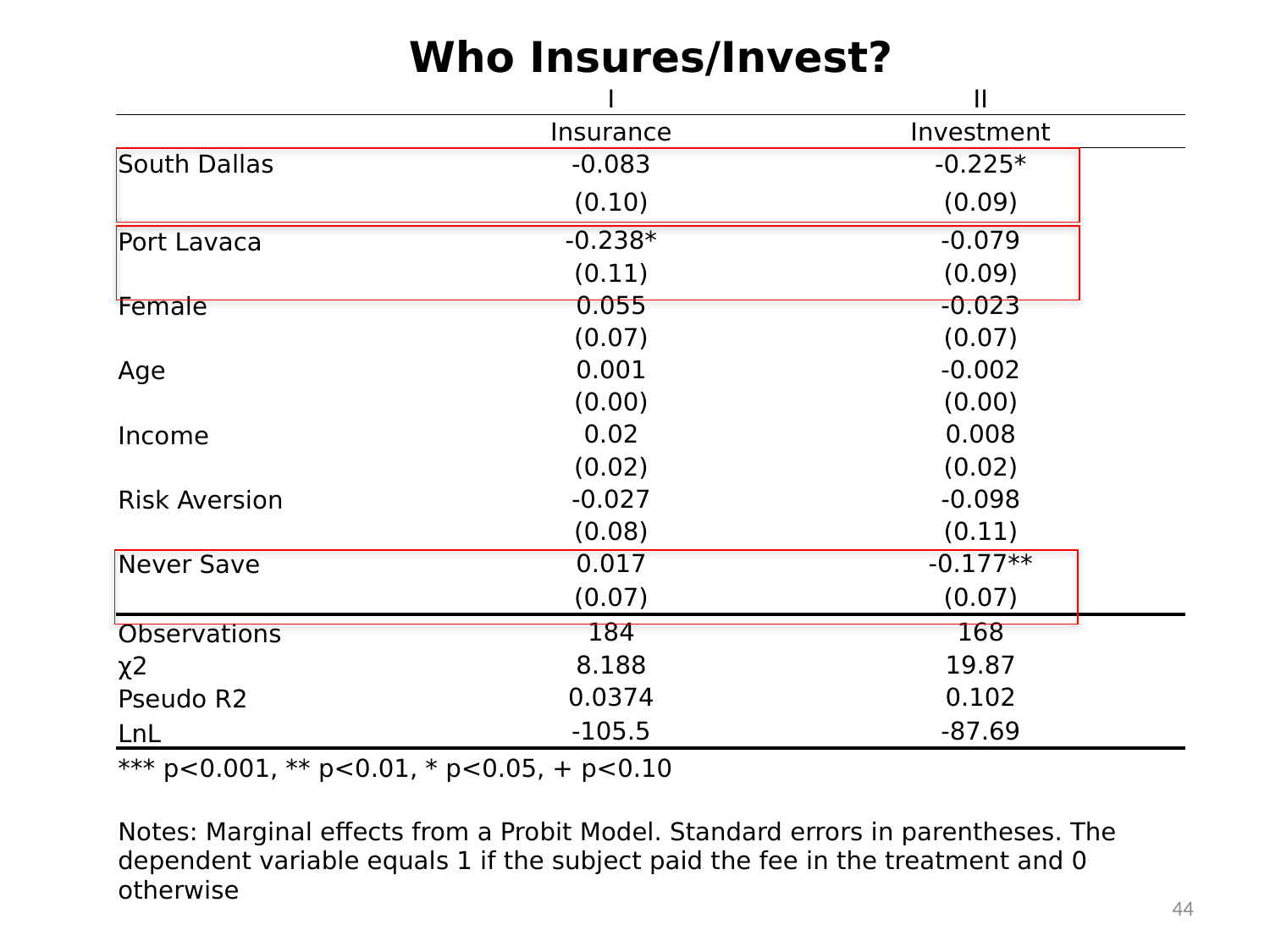

| Who Insures/Invest? |  |  |
| --- | --- | --- |
|  | I | II |
|  | Insurance | Investment |
| South Dallas | -0.083 | -0.225\* |
|  | (0.10) | (0.09) |
| Port Lavaca | -0.238\* | -0.079 |
|  | (0.11) | (0.09) |
| Female | 0.055 | -0.023 |
|  | (0.07) | (0.07) |
| Age | 0.001 | -0.002 |
|  | (0.00) | (0.00) |
| Income | 0.02 | 0.008 |
|  | (0.02) | (0.02) |
| Risk Aversion | -0.027 | -0.098 |
|  | (0.08) | (0.11) |
| Never Save | 0.017 | -0.177\*\* |
|  | (0.07) | (0.07) |
| Observations | 184 | 168 |
| χ2 | 8.188 | 19.87 |
| Pseudo R2 | 0.0374 | 0.102 |
| LnL | -105.5 | -87.69 |
| \*\*\* p<0.001, \*\* p<0.01, \* p<0.05, + p<0.10 |  |  |
| Notes: Marginal effects from a Probit Model. Standard errors in parentheses. The dependent variable equals 1 if the subject paid the fee in the treatment and 0 otherwise |  |  |

44